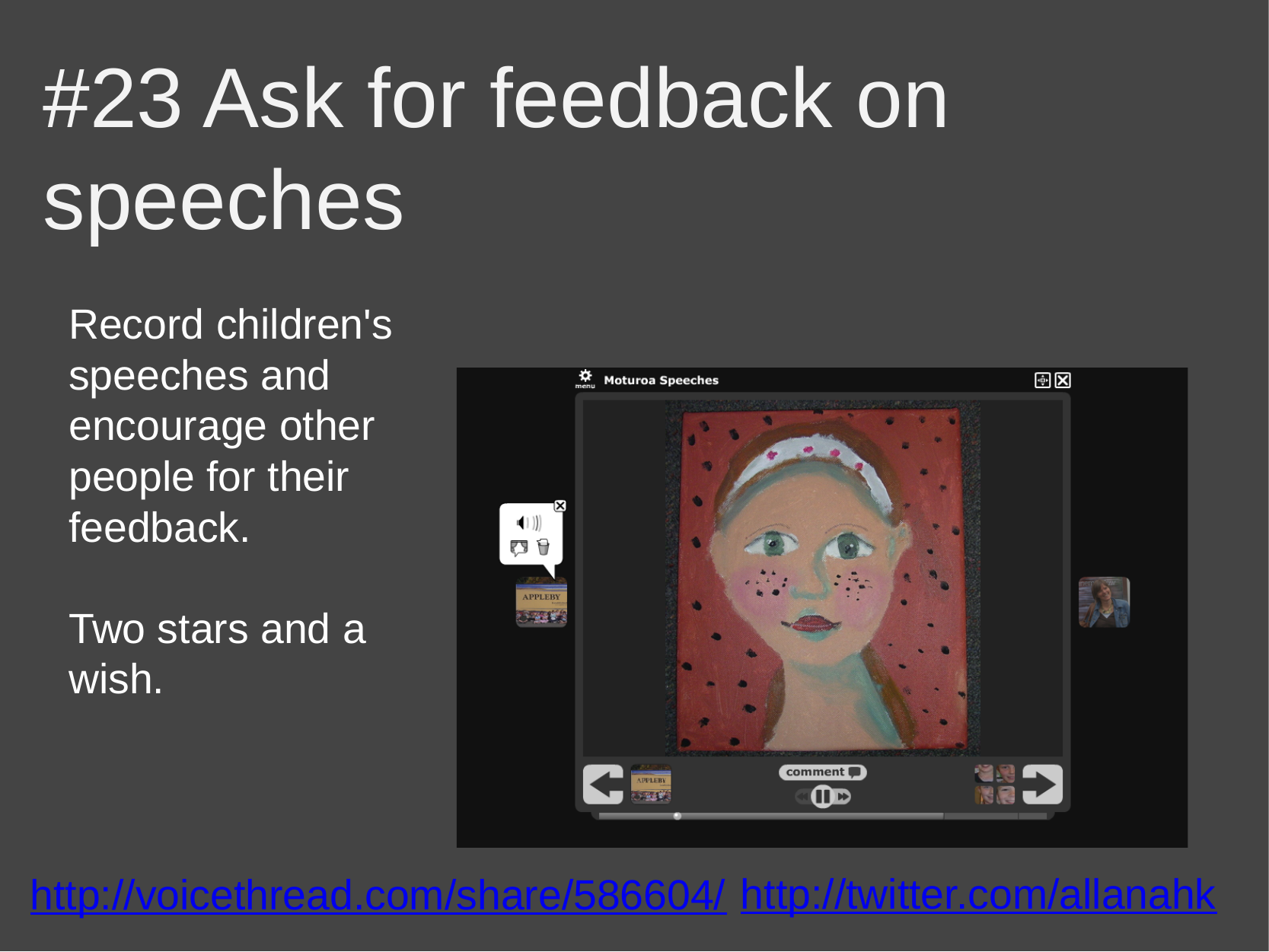

# #23 Ask for feedback on speeches
Record children's
speeches and
encourage other
people for their
feedback.

Two stars and a
wish.

http://twitter.com/allanahk
http://voicethread.com/share/586604/